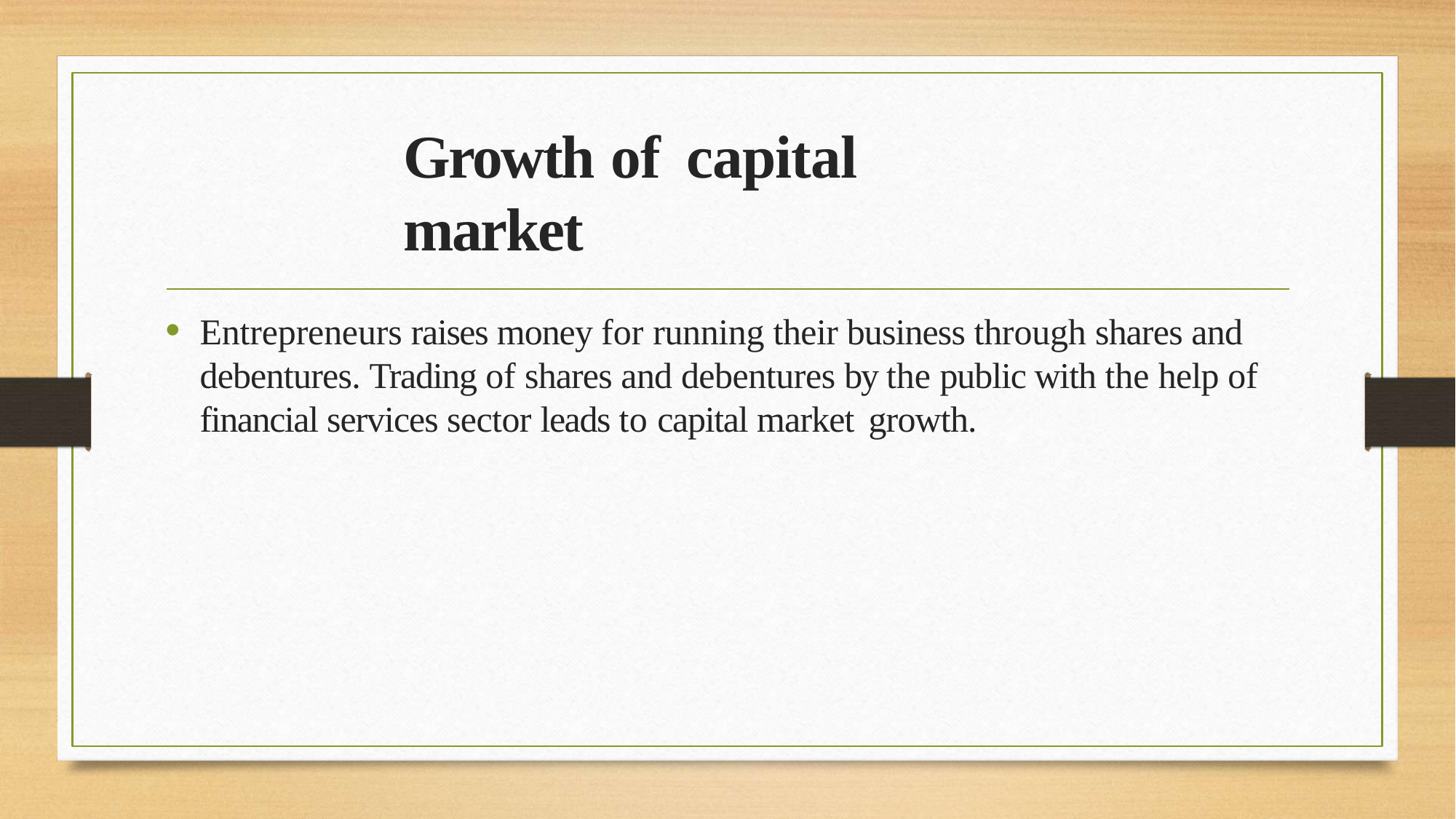

# Growth of	capital market
Entrepreneurs raises money for running their business through shares and  debentures. Trading of shares and debentures by the public with the help of  financial services sector leads to capital market growth.